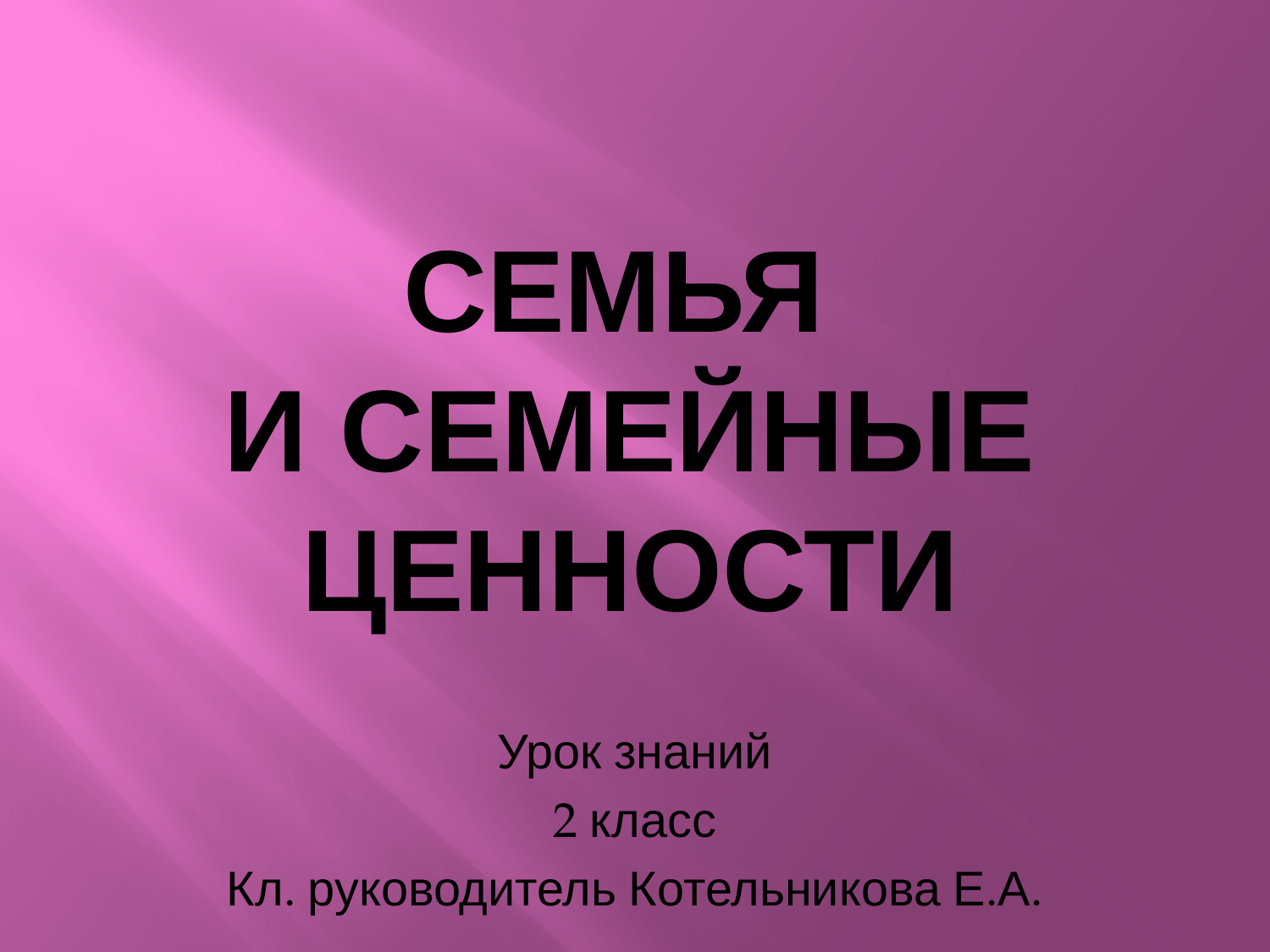

# Семья и семейные ценности
Урок знаний
2 класс
Кл. руководитель Котельникова Е.А.